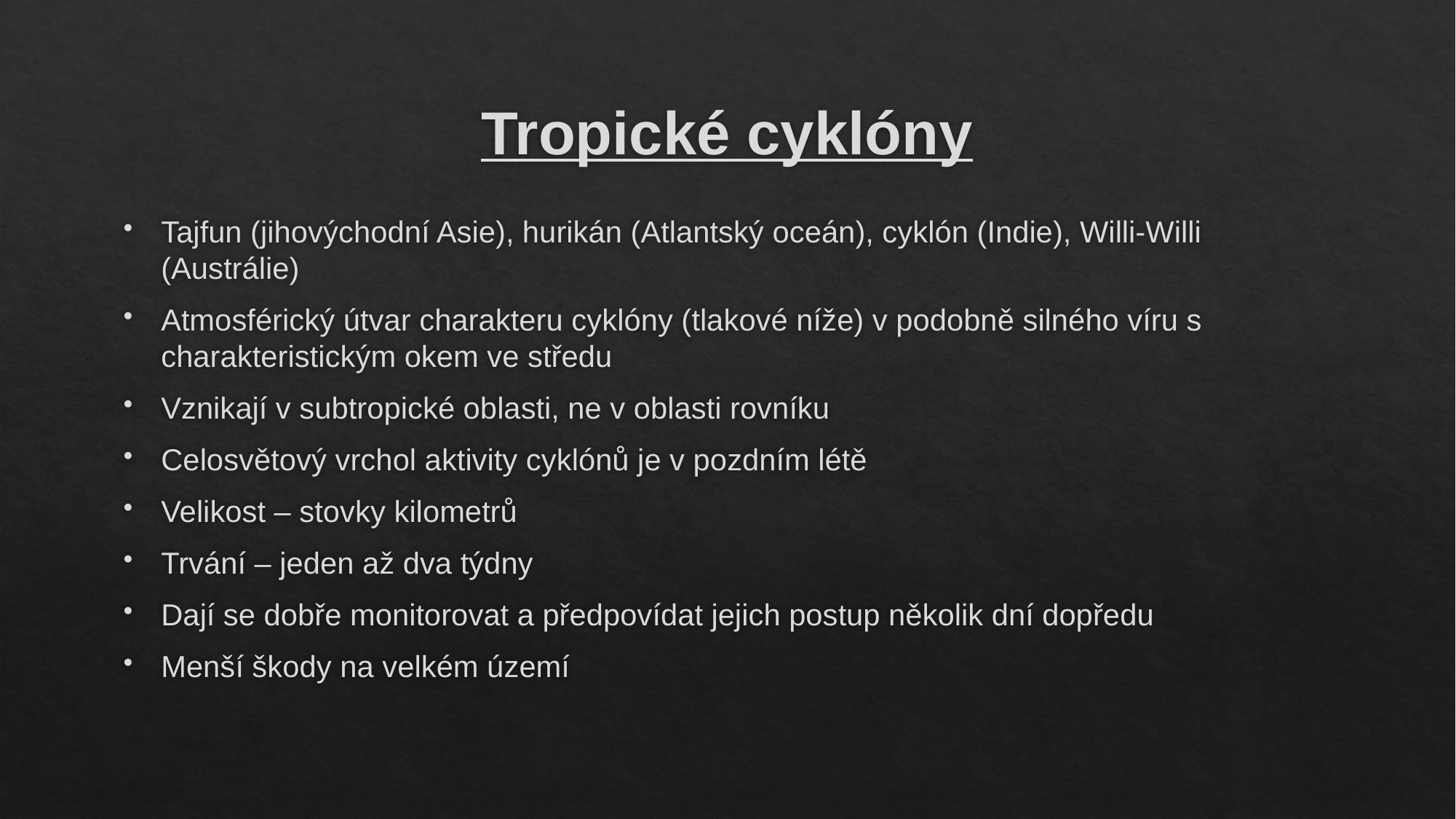

# Tropické cyklóny
Tajfun (jihovýchodní Asie), hurikán (Atlantský oceán), cyklón (Indie), Willi-Willi (Austrálie)
Atmosférický útvar charakteru cyklóny (tlakové níže) v podobně silného víru s charakteristickým okem ve středu
Vznikají v subtropické oblasti, ne v oblasti rovníku
Celosvětový vrchol aktivity cyklónů je v pozdním létě
Velikost – stovky kilometrů
Trvání – jeden až dva týdny
Dají se dobře monitorovat a předpovídat jejich postup několik dní dopředu
Menší škody na velkém území